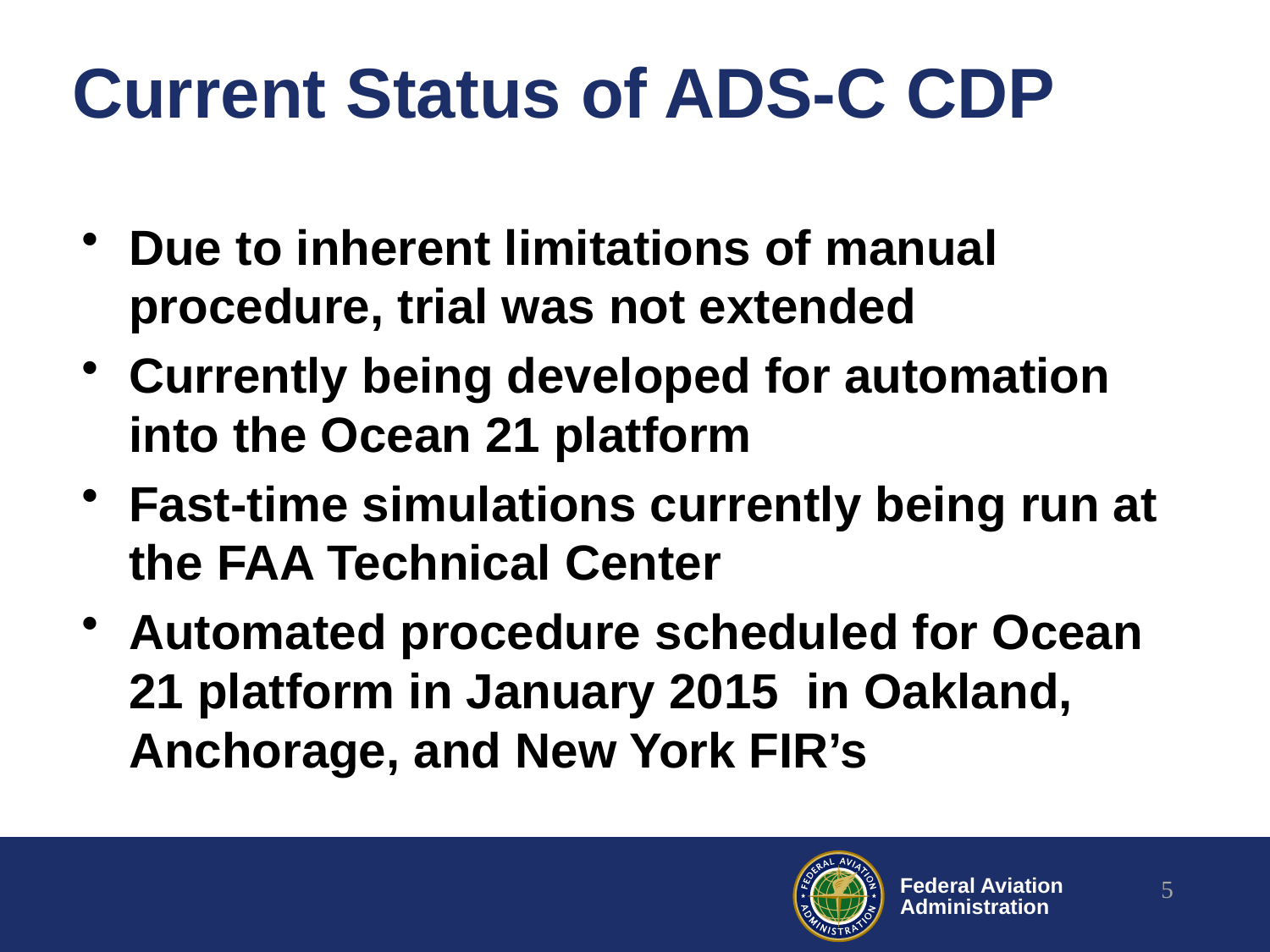

# Current Status of ADS-C CDP
Due to inherent limitations of manual procedure, trial was not extended
Currently being developed for automation into the Ocean 21 platform
Fast-time simulations currently being run at the FAA Technical Center
Automated procedure scheduled for Ocean 21 platform in January 2015  in Oakland, Anchorage, and New York FIR’s
5